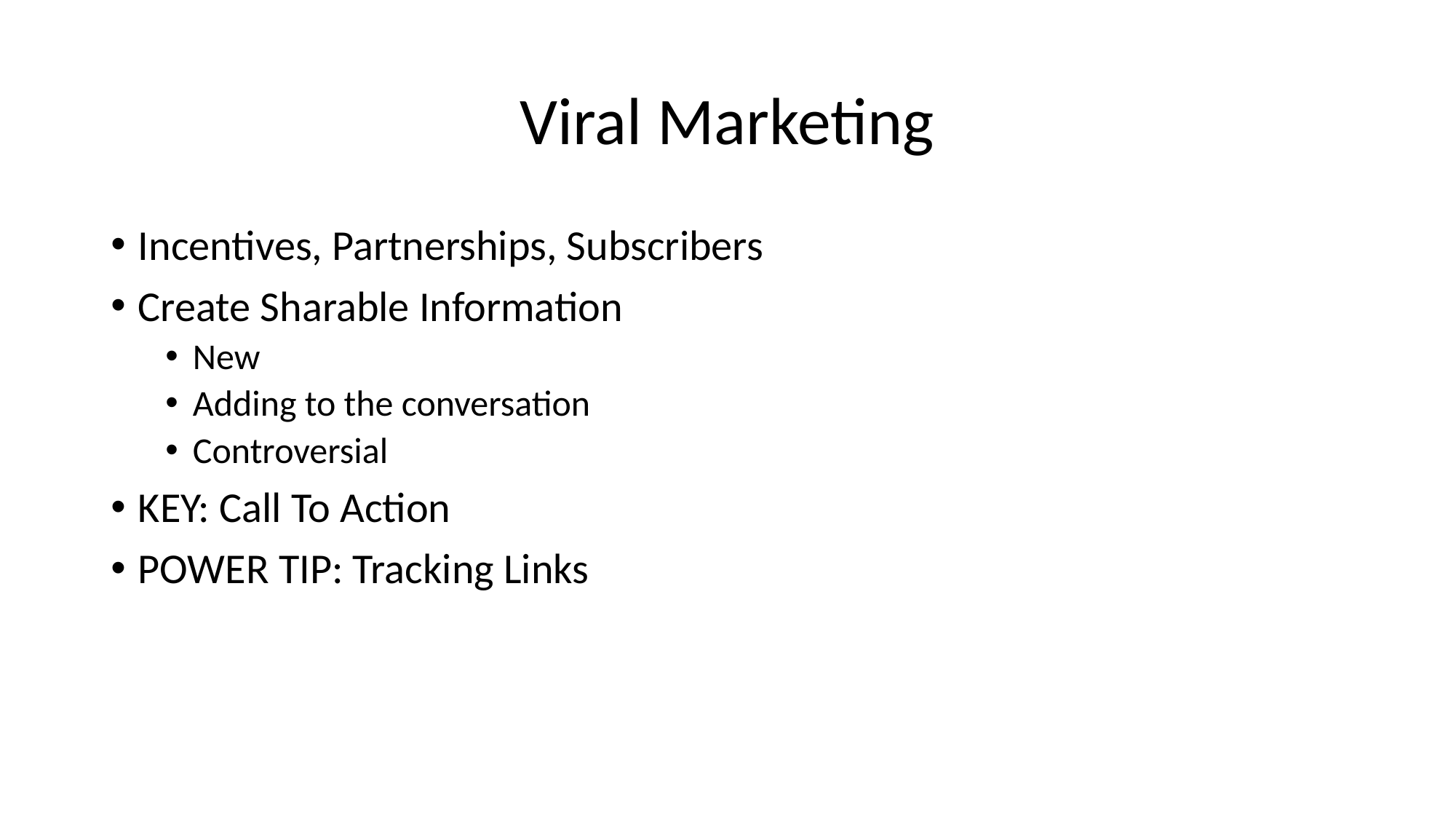

# Viral Marketing
Incentives, Partnerships, Subscribers
Create Sharable Information
New
Adding to the conversation
Controversial
KEY: Call To Action
POWER TIP: Tracking Links